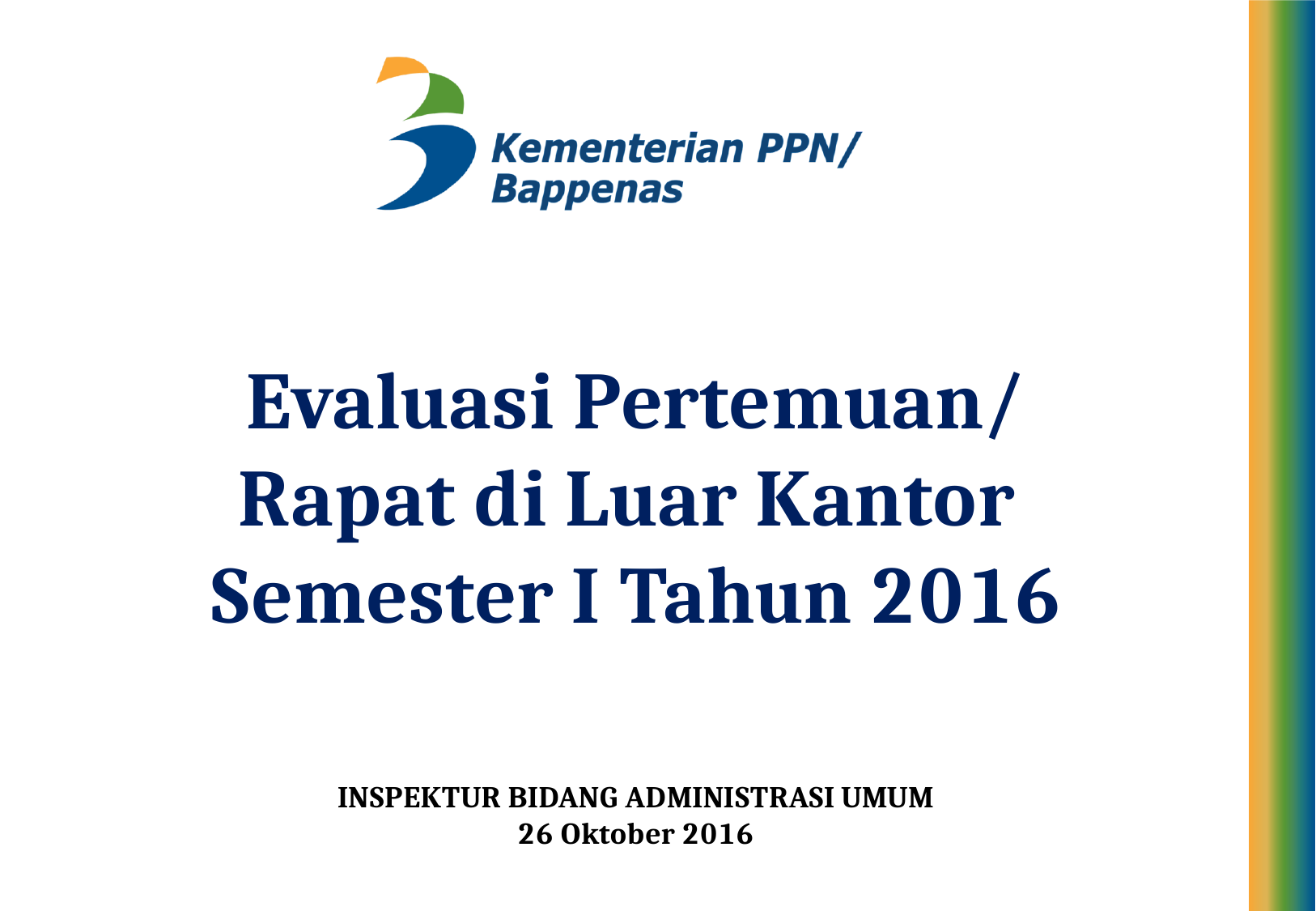

# Evaluasi Pertemuan/ Rapat di Luar Kantor Semester I Tahun 2016
INSPEKTUR BIDANG ADMINISTRASI UMUM
26 Oktober 2016